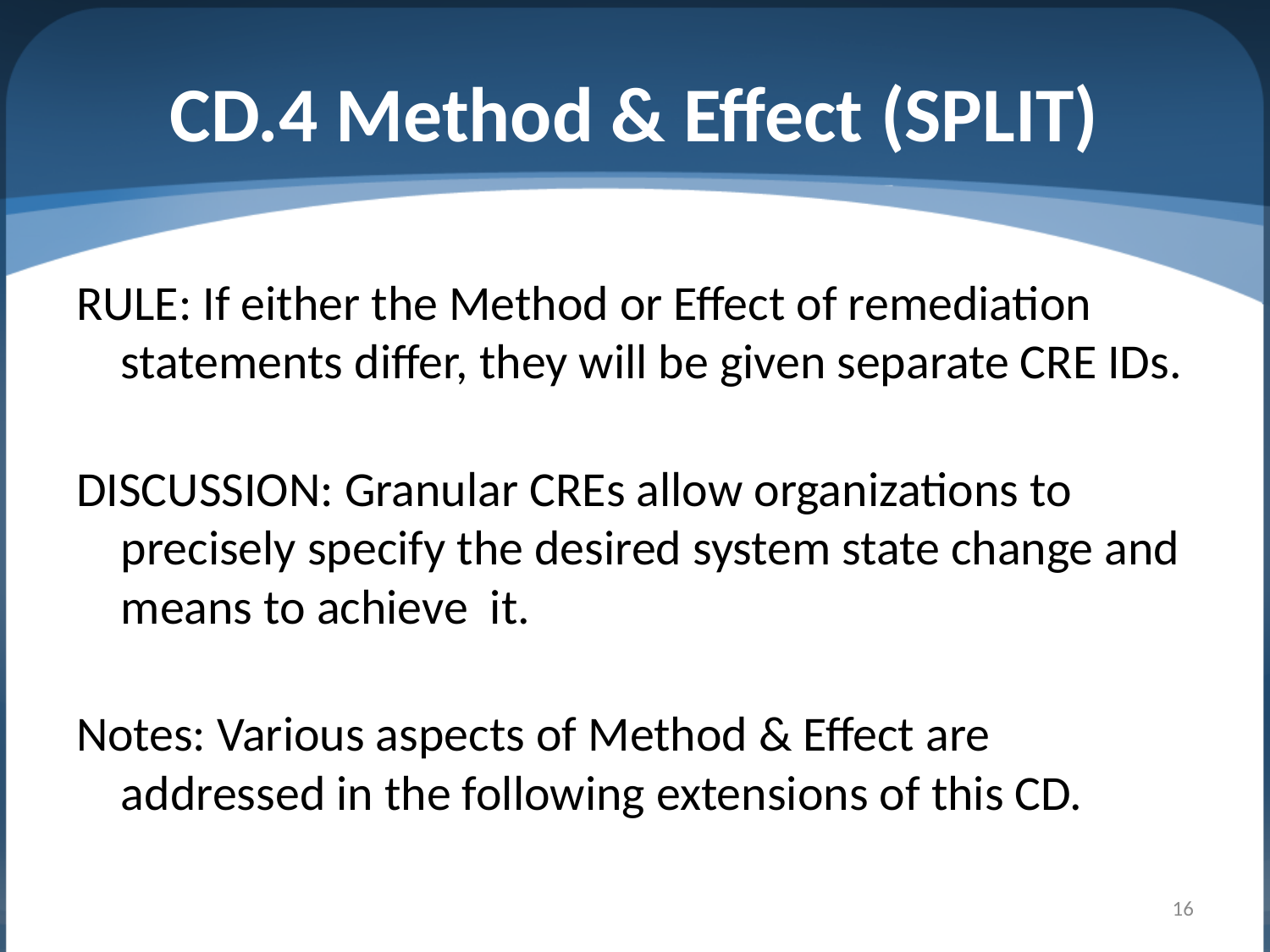

# CD.4 Method & Effect (SPLIT)
RULE: If either the Method or Effect of remediation statements differ, they will be given separate CRE IDs.

DISCUSSION: Granular CREs allow organizations to precisely specify the desired system state change and means to achieve  it.

Notes: Various aspects of Method & Effect are addressed in the following extensions of this CD.
16